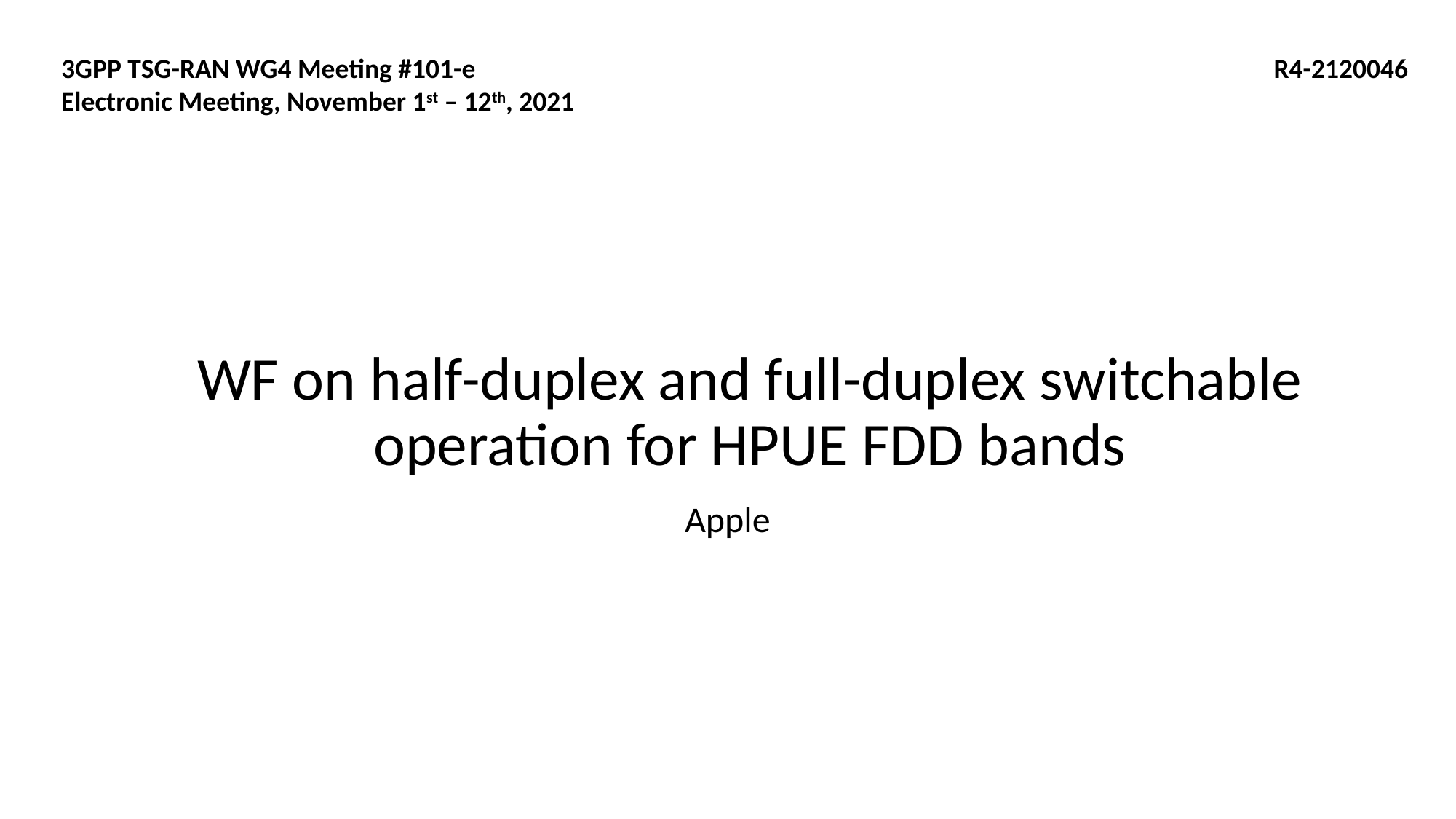

3GPP TSG-RAN WG4 Meeting #101-e
Electronic Meeting, November 1st – 12th, 2021
R4-2120046
# WF on half-duplex and full-duplex switchable operation for HPUE FDD bands
Apple